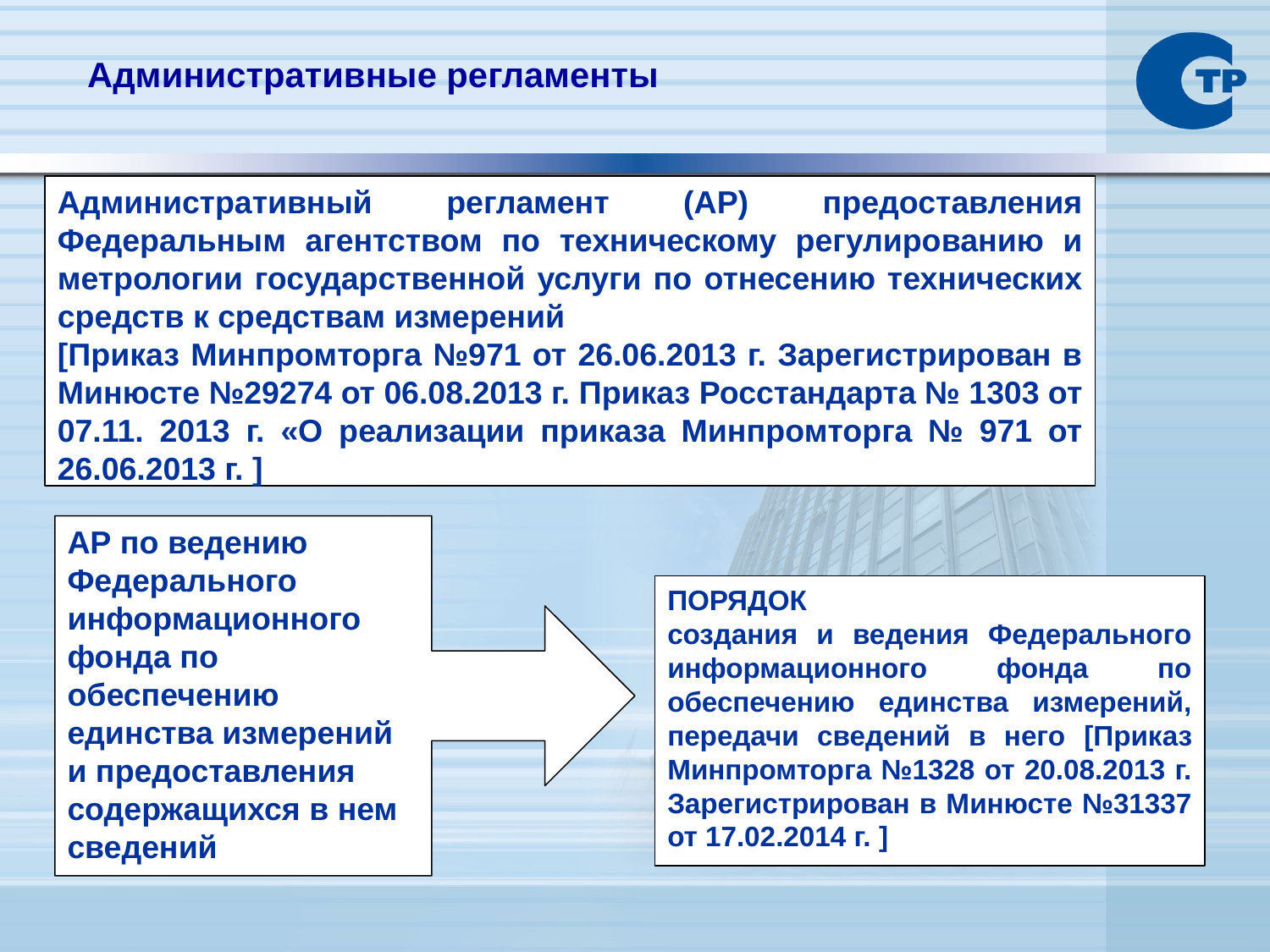

Административные регламенты
Административный регламент (АР) предоставления Федеральным агентством по техническому регулированию и метрологии государственной услуги по отнесению технических средств к средствам измерений
[Приказ Минпромторга №971 от 26.06.2013 г. Зарегистрирован в Минюсте №29274 от 06.08.2013 г. Приказ Росстандарта № 1303 от 07.11. 2013 г. «О реализации приказа Минпромторга № 971 от 26.06.2013 г. ]
АР по ведению Федерального информационного фонда по обеспечению единства измерений и предоставления содержащихся в нем сведений
ПОРЯДОК
создания и ведения Федерального информационного фонда по обеспечению единства измерений, передачи сведений в него [Приказ Минпромторга №1328 от 20.08.2013 г. Зарегистрирован в Минюсте №31337 от 17.02.2014 г. ]